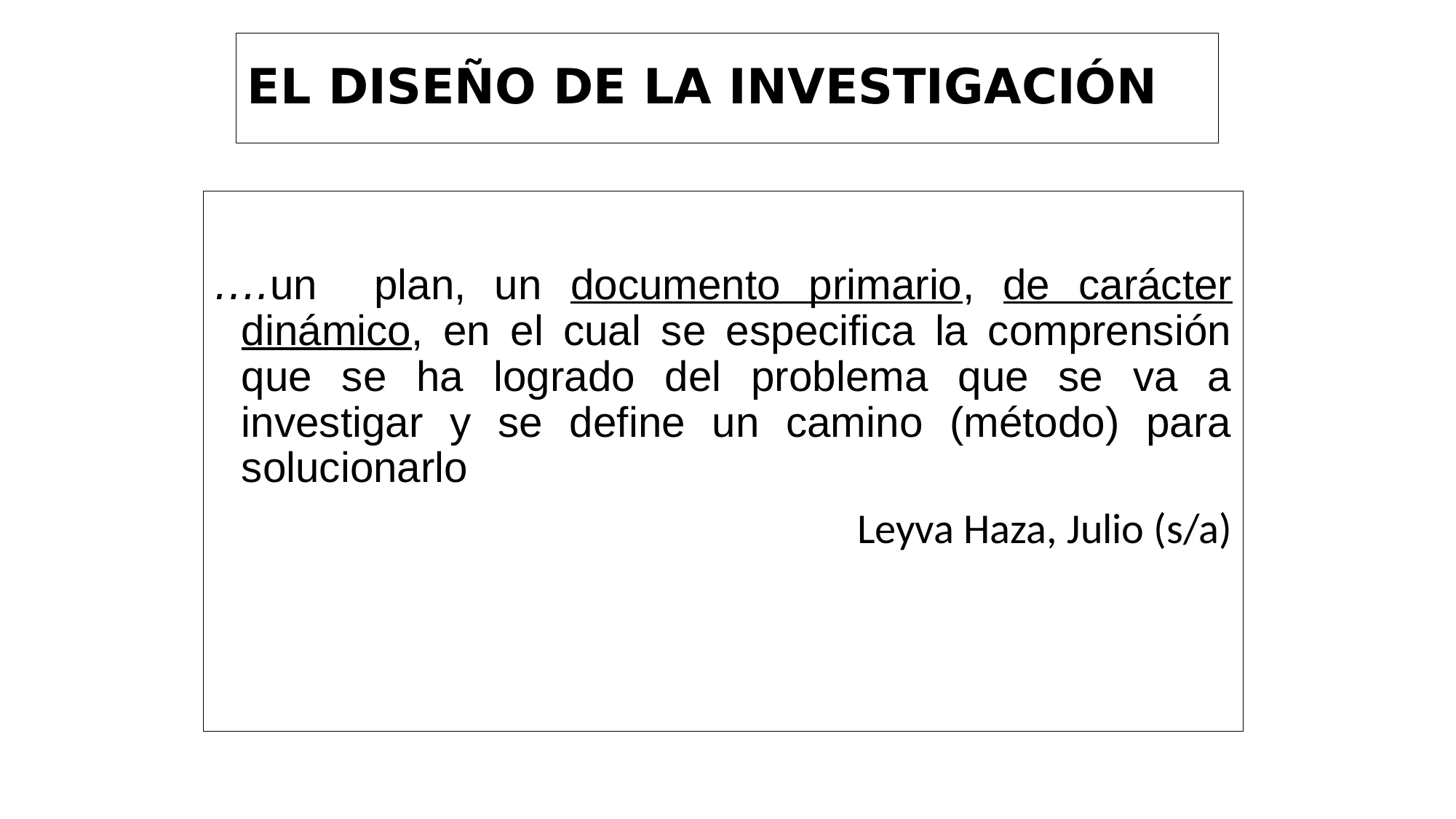

# EL DISEÑO DE LA INVESTIGACIÓN

….un  plan, un documento primario, de carácter dinámico, en el cual se especifica la comprensión que se ha logrado del problema que se va a investigar y se define un camino (método) para solucionarlo
Leyva Haza, Julio (s/a)